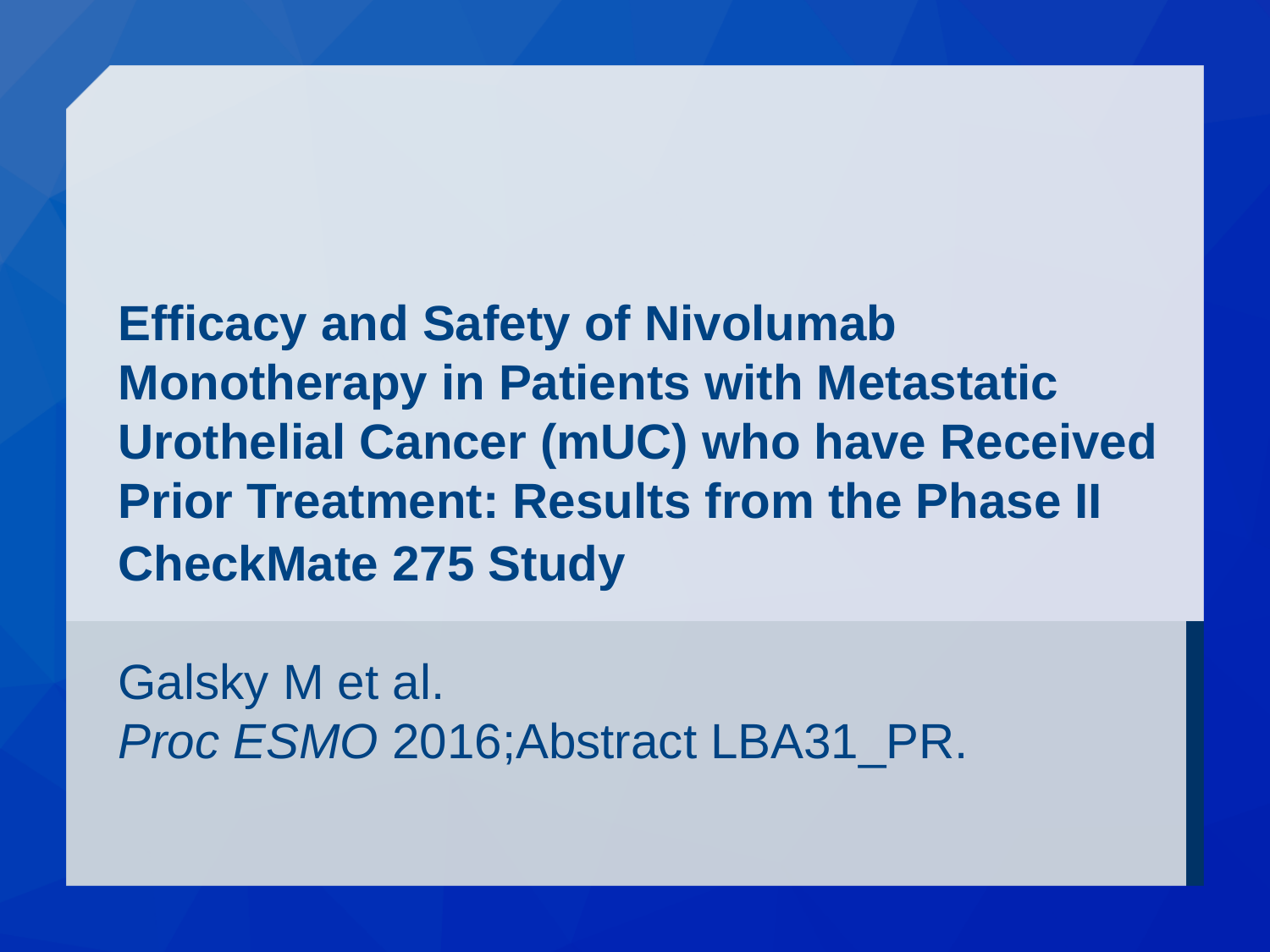

# Efficacy and Safety of Nivolumab Monotherapy in Patients with Metastatic Urothelial Cancer (mUC) who have Received Prior Treatment: Results from the Phase II CheckMate 275 Study
Galsky M et al.
Proc ESMO 2016;Abstract LBA31_PR.